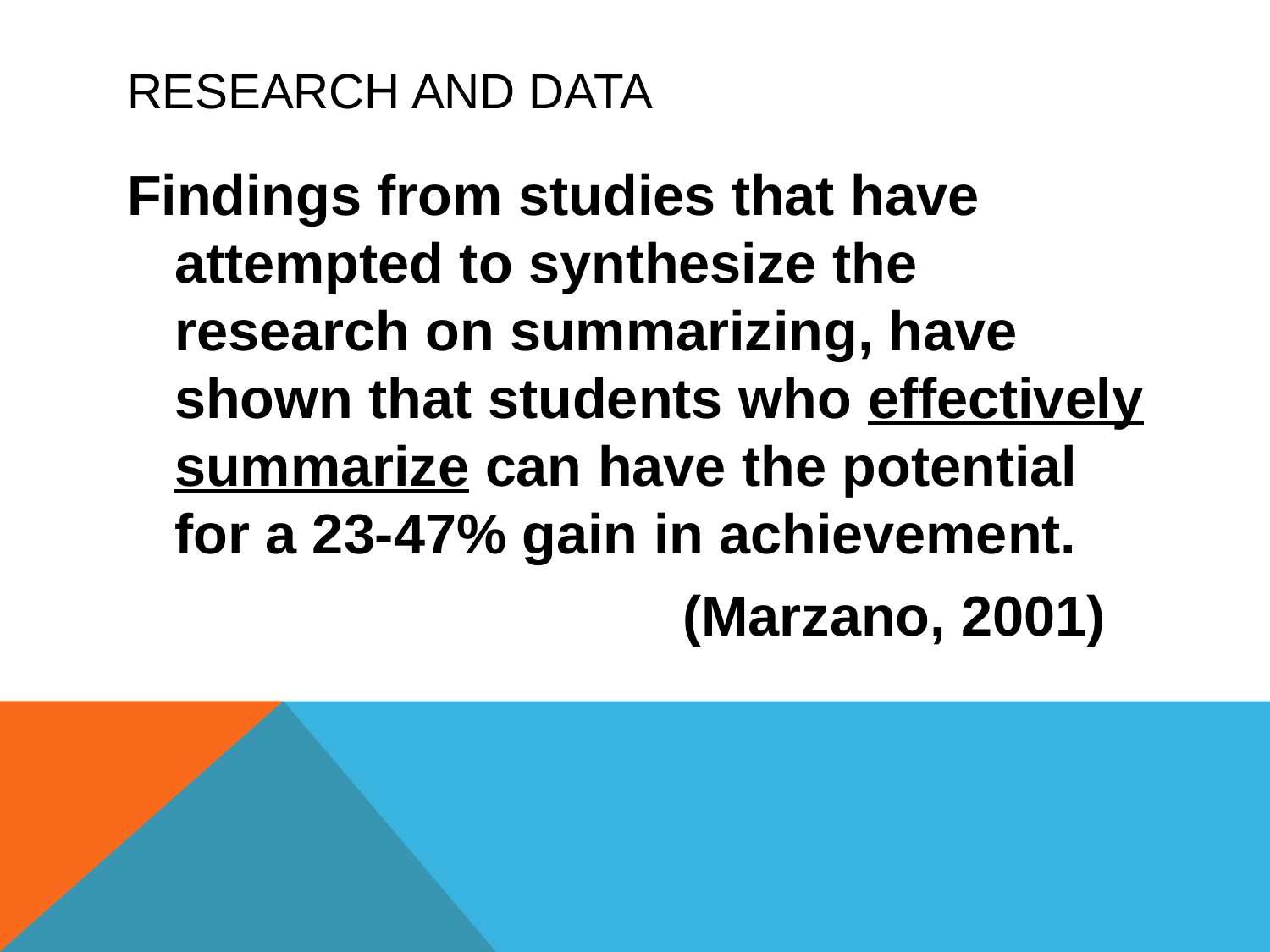

# Research and Data
Findings from studies that have attempted to synthesize the research on summarizing, have shown that students who effectively summarize can have the potential for a 23-47% gain in achievement.
					(Marzano, 2001)